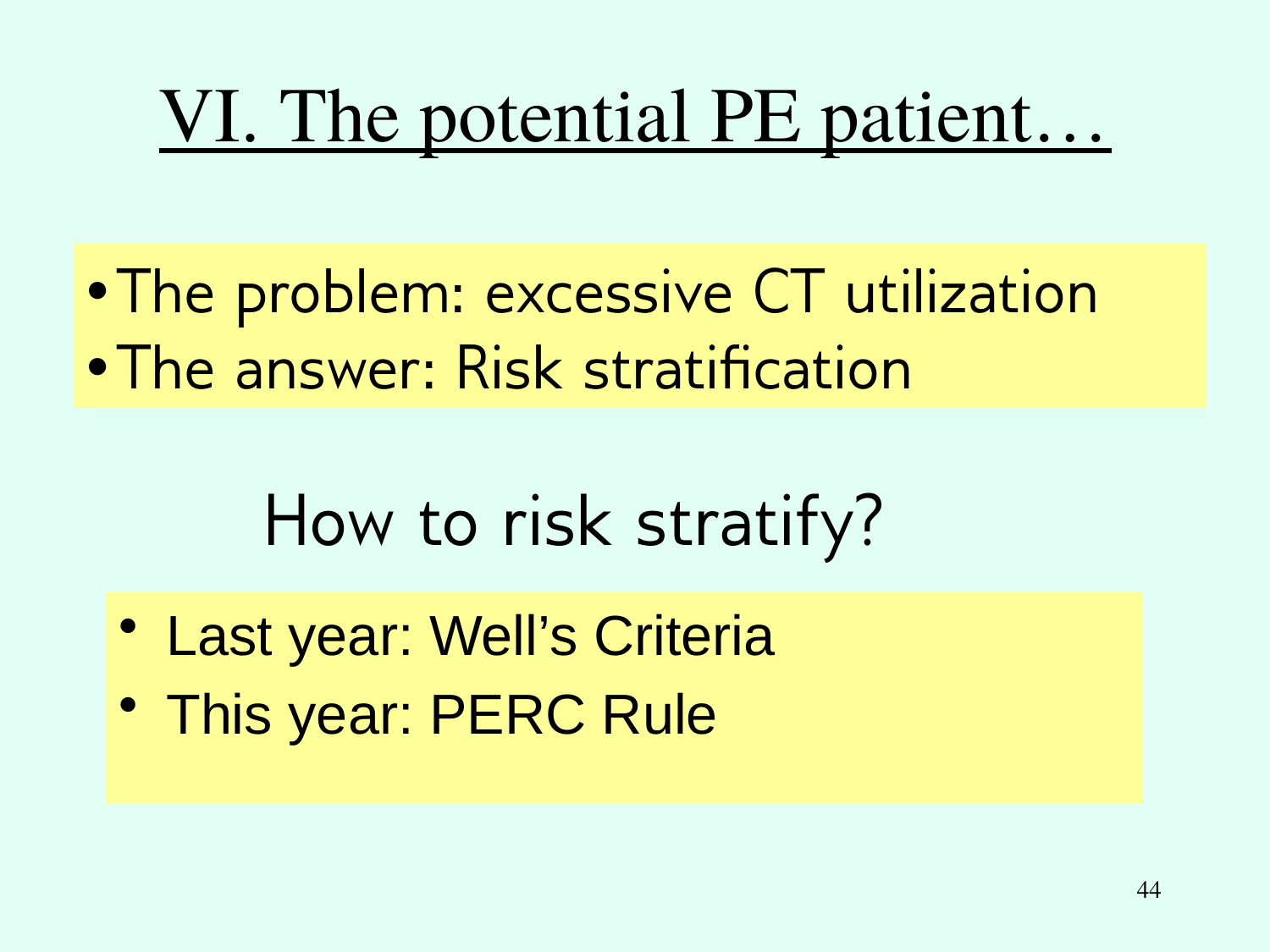

# VI. The potential PE patient…
The problem: excessive CT utilization
The answer: Risk stratification
How to risk stratify?
Last year: Well’s Criteria
This year: PERC Rule
44